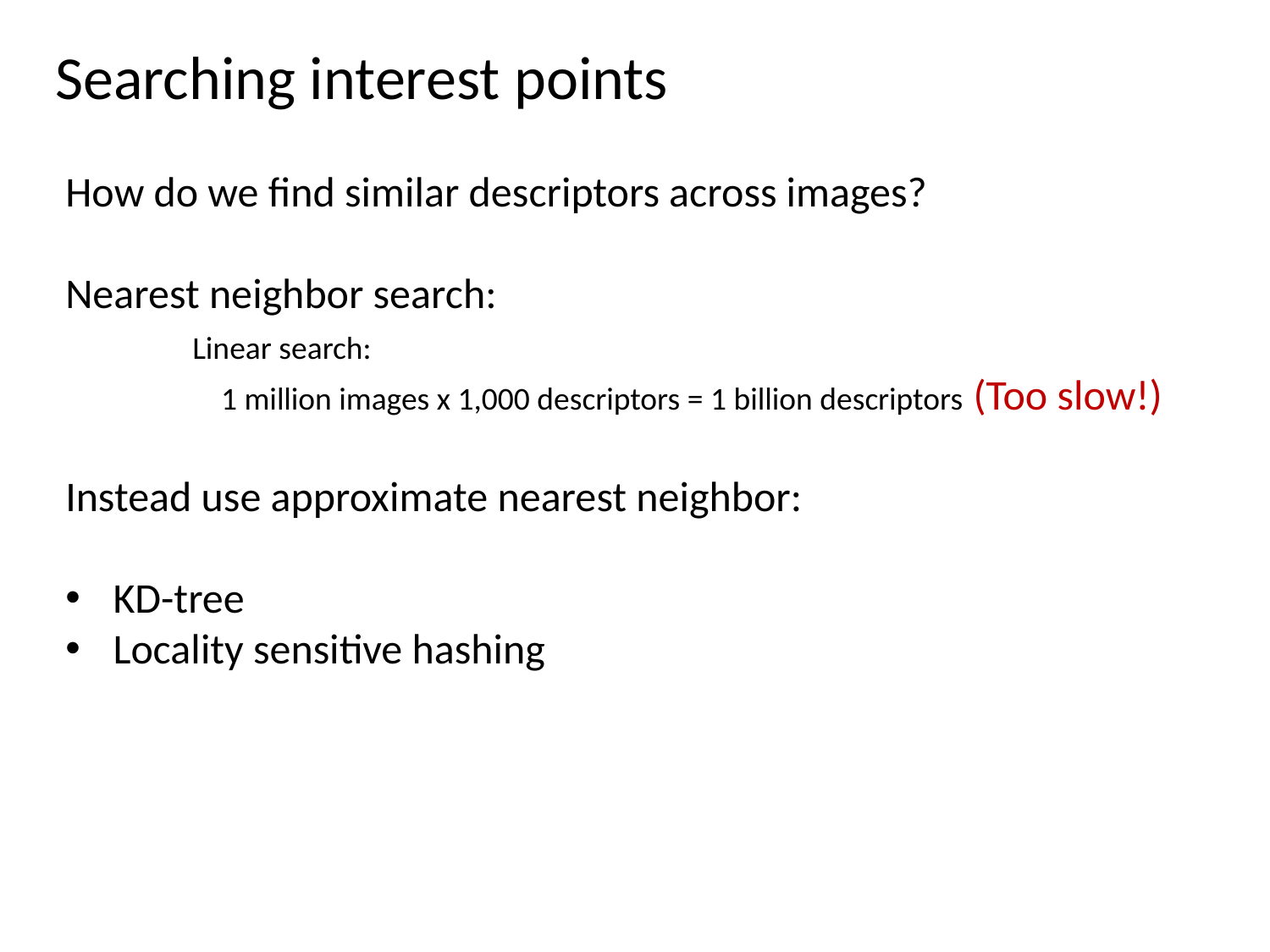

# Searching interest points
How do we find similar descriptors across images?

Nearest neighbor search:
	Linear search:
	   1 million images x 1,000 descriptors = 1 billion descriptors (Too slow!)

Instead use approximate nearest neighbor:

KD-tree
Locality sensitive hashing